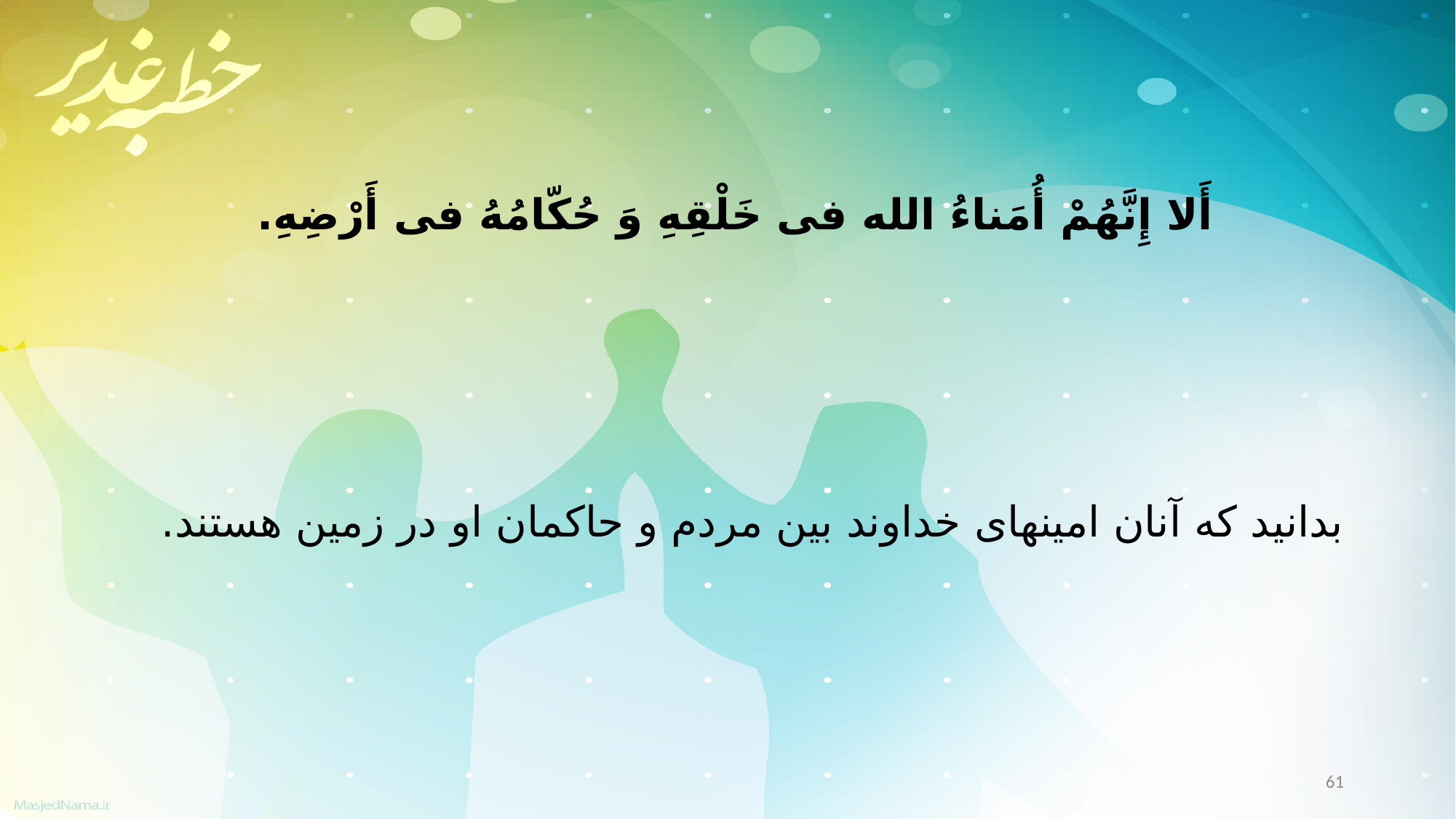

أَلا إِنَّهُمْ أُمَناءُ الله فی خَلْقِهِ وَ حُکّامُهُ فی أَرْضِهِ.
بدانید که آنان امین‏هاى خداوند بین مردم و حاکمان او در زمین هستند.
61